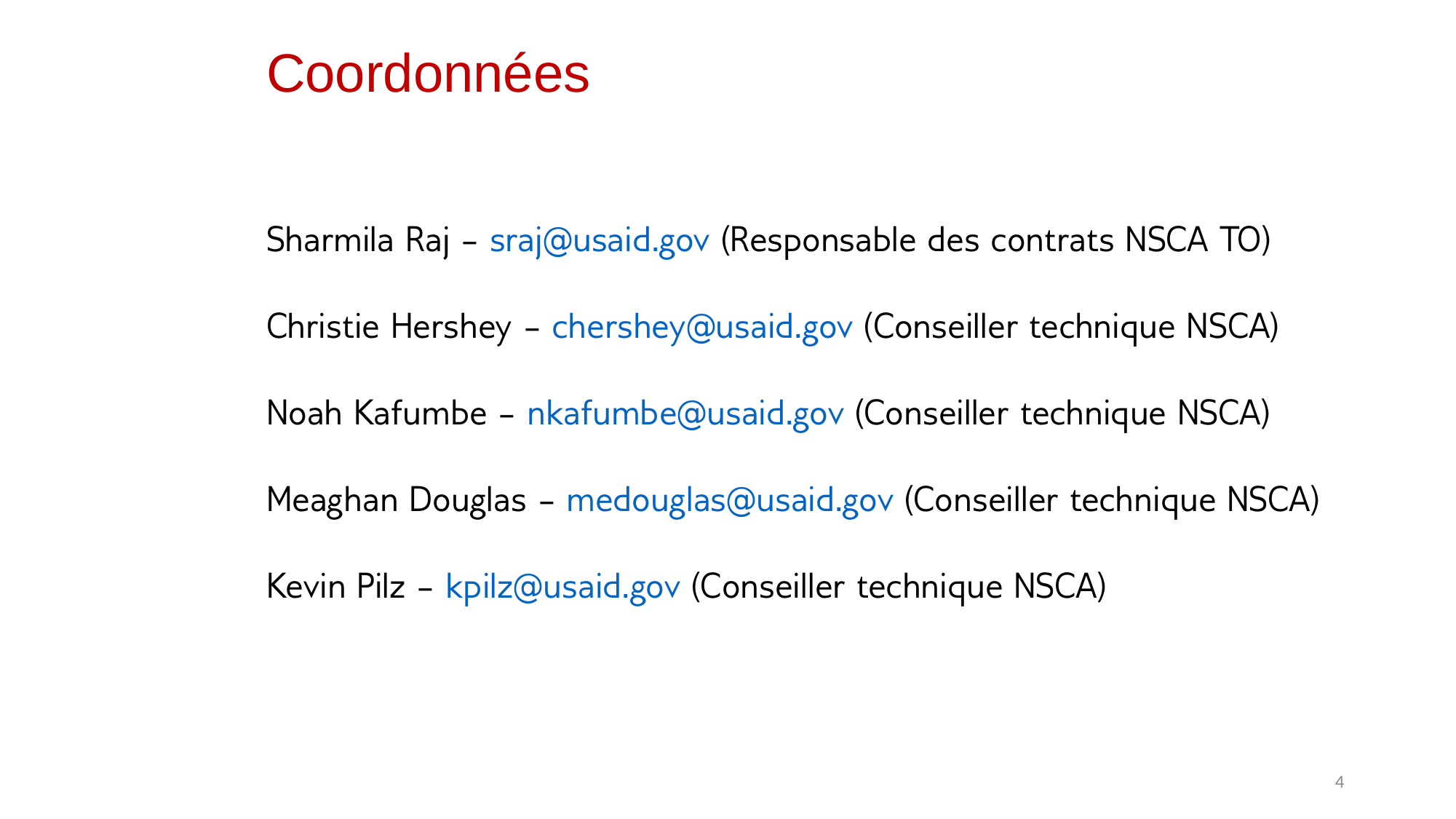

# Coordonnées
Sharmila Raj – sraj@usaid.gov (Responsable des contrats NSCA TO)

Christie Hershey – chershey@usaid.gov (Conseiller technique NSCA)

Noah Kafumbe – nkafumbe@usaid.gov (Conseiller technique NSCA)

Meaghan Douglas – medouglas@usaid.gov (Conseiller technique NSCA)

Kevin Pilz – kpilz@usaid.gov (Conseiller technique NSCA)

4